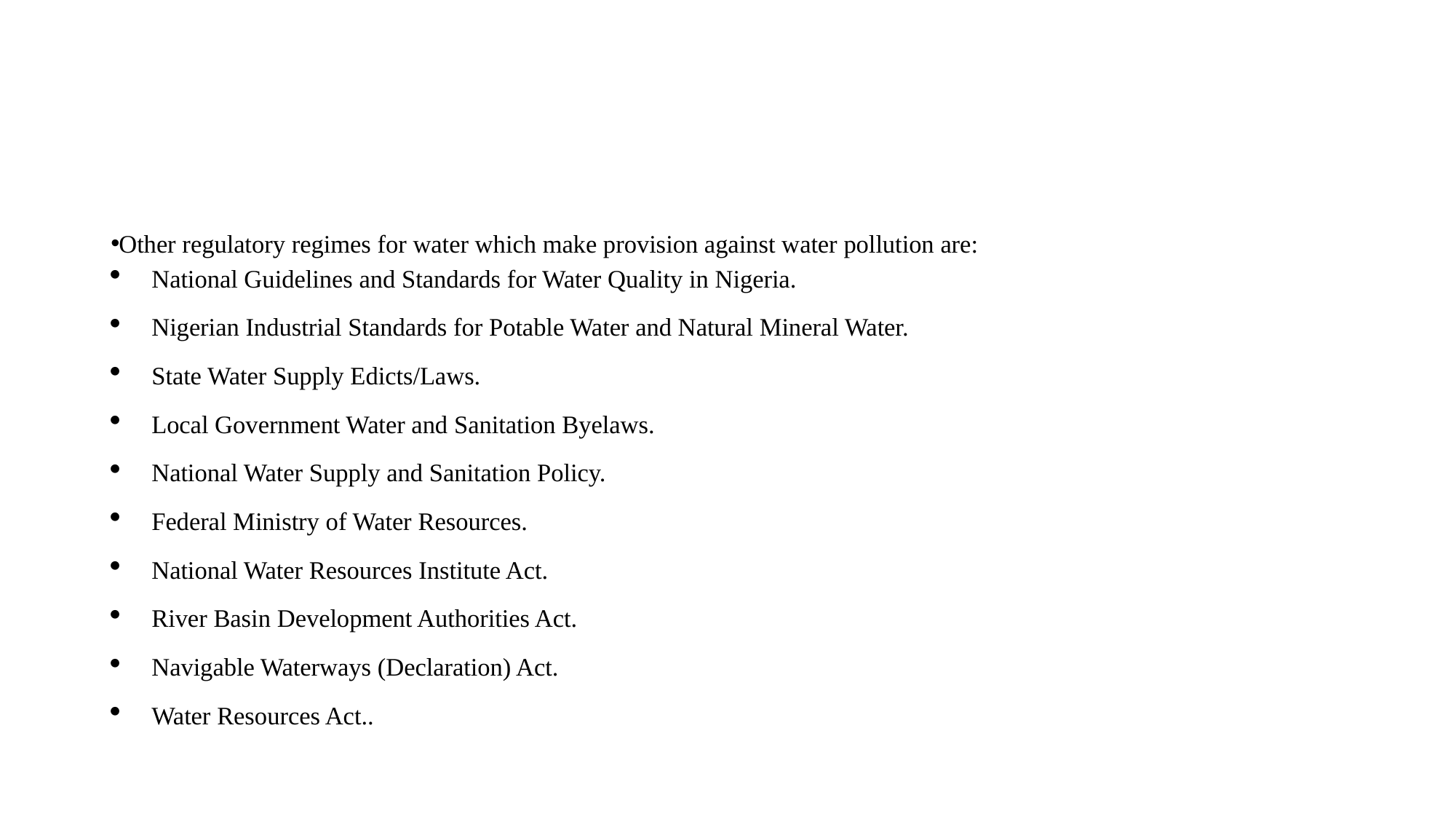

#
Other regulatory regimes for water which make provision against water pollution are:
National Guidelines and Standards for Water Quality in Nigeria.
Nigerian Industrial Standards for Potable Water and Natural Mineral Water.
State Water Supply Edicts/Laws.
Local Government Water and Sanitation Byelaws.
National Water Supply and Sanitation Policy.
Federal Ministry of Water Resources.
National Water Resources Institute Act.
River Basin Development Authorities Act.
Navigable Waterways (Declaration) Act.
Water Resources Act..